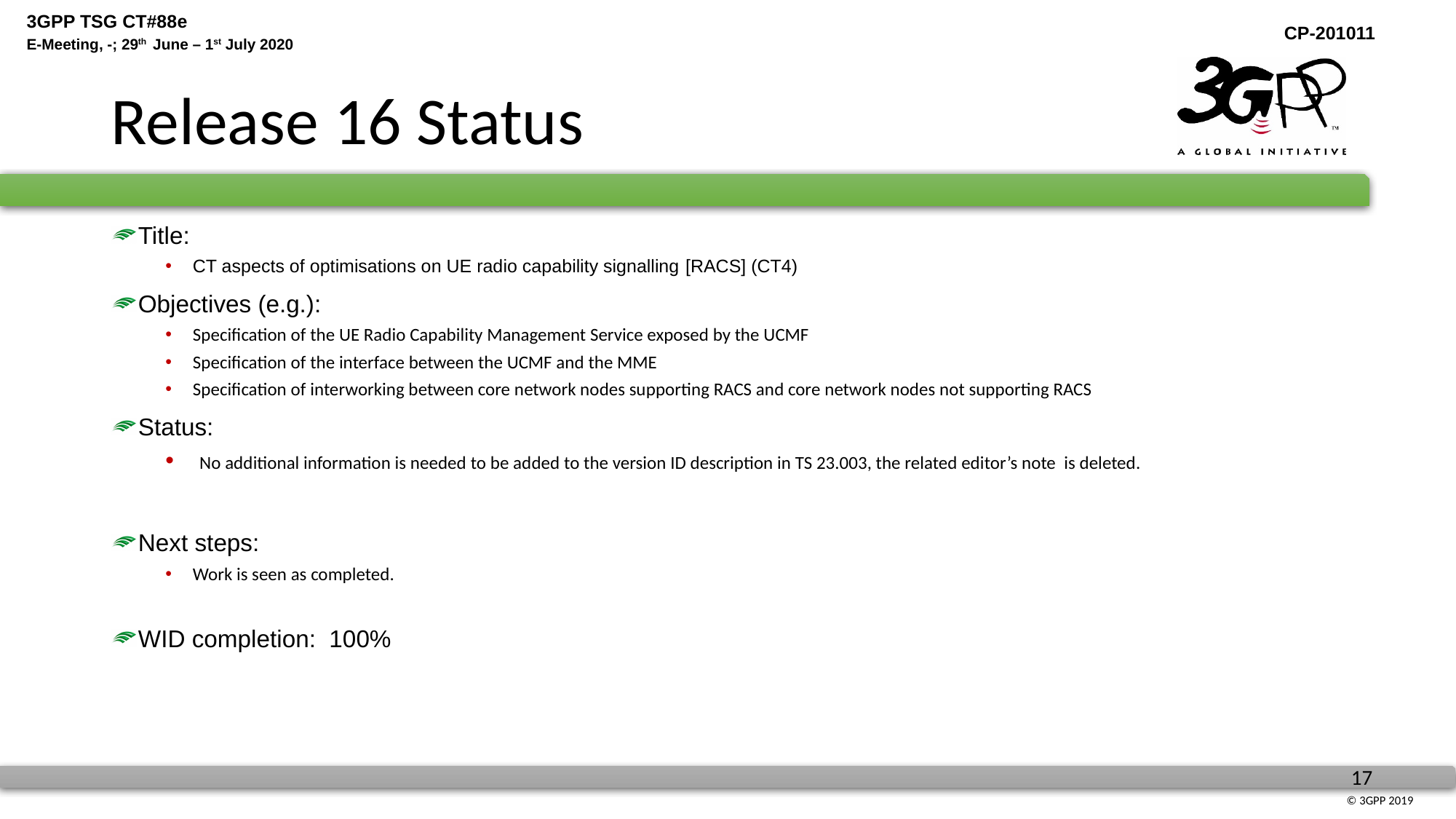

# Release 16 Status
Title:
CT aspects of optimisations on UE radio capability signalling [RACS] (CT4)
Objectives (e.g.):
Specification of the UE Radio Capability Management Service exposed by the UCMF
Specification of the interface between the UCMF and the MME
Specification of interworking between core network nodes supporting RACS and core network nodes not supporting RACS
Status:
 No additional information is needed to be added to the version ID description in TS 23.003, the related editor’s note  is deleted.

Next steps:
Work is seen as completed.

WID completion:  100%